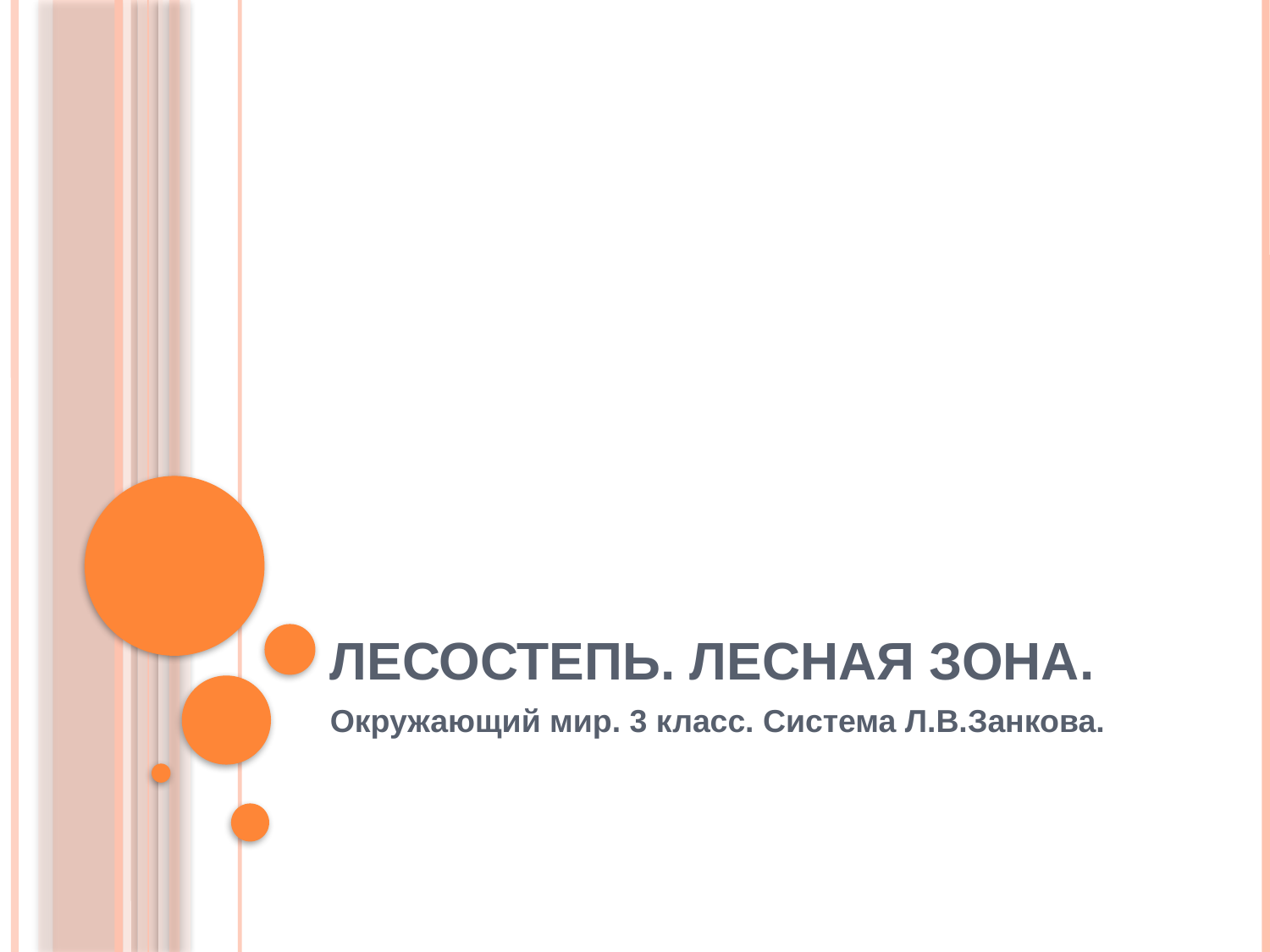

# Лесостепь. Лесная зона.
Окружающий мир. 3 класс. Система Л.В.Занкова.